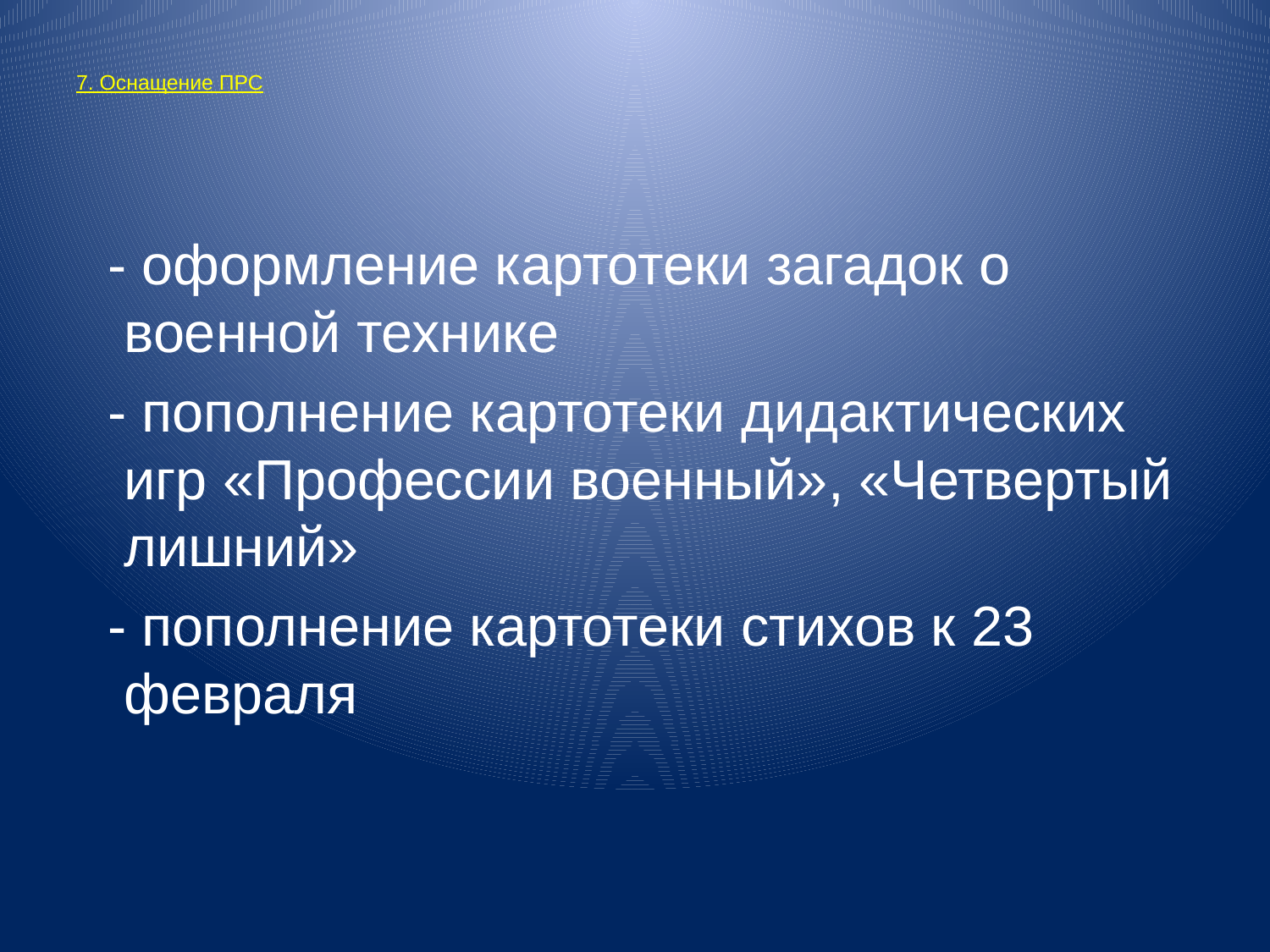

# 7. Оснащение ПРС
  - оформление картотеки загадок о военной технике
  - пополнение картотеки дидактических игр «Профессии военный», «Четвертый лишний»
  - пополнение картотеки стихов к 23 февраля